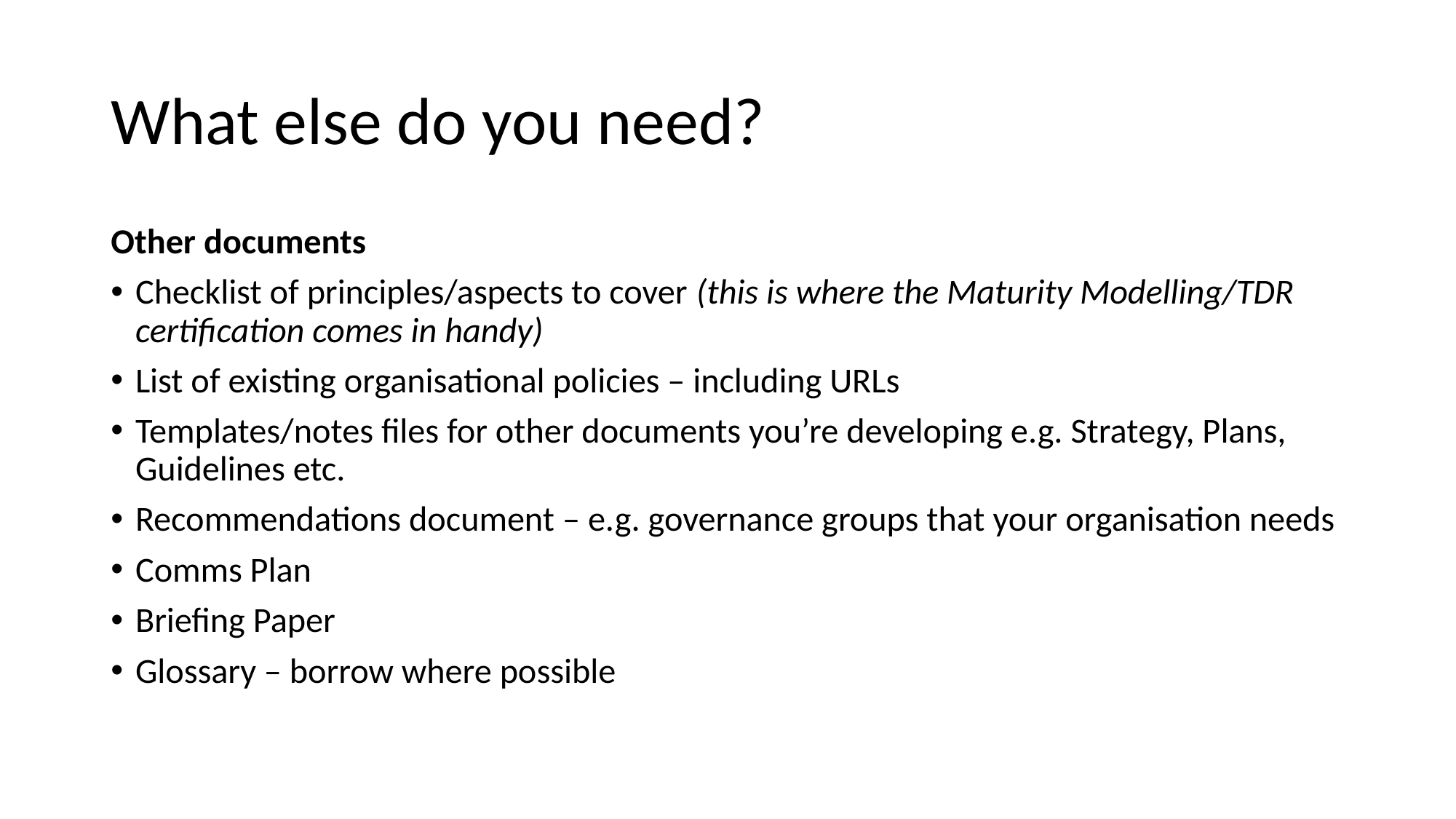

# What else do you need?
Other documents
Checklist of principles/aspects to cover (this is where the Maturity Modelling/TDR certification comes in handy)
List of existing organisational policies – including URLs
Templates/notes files for other documents you’re developing e.g. Strategy, Plans, Guidelines etc.
Recommendations document – e.g. governance groups that your organisation needs
Comms Plan
Briefing Paper
Glossary – borrow where possible